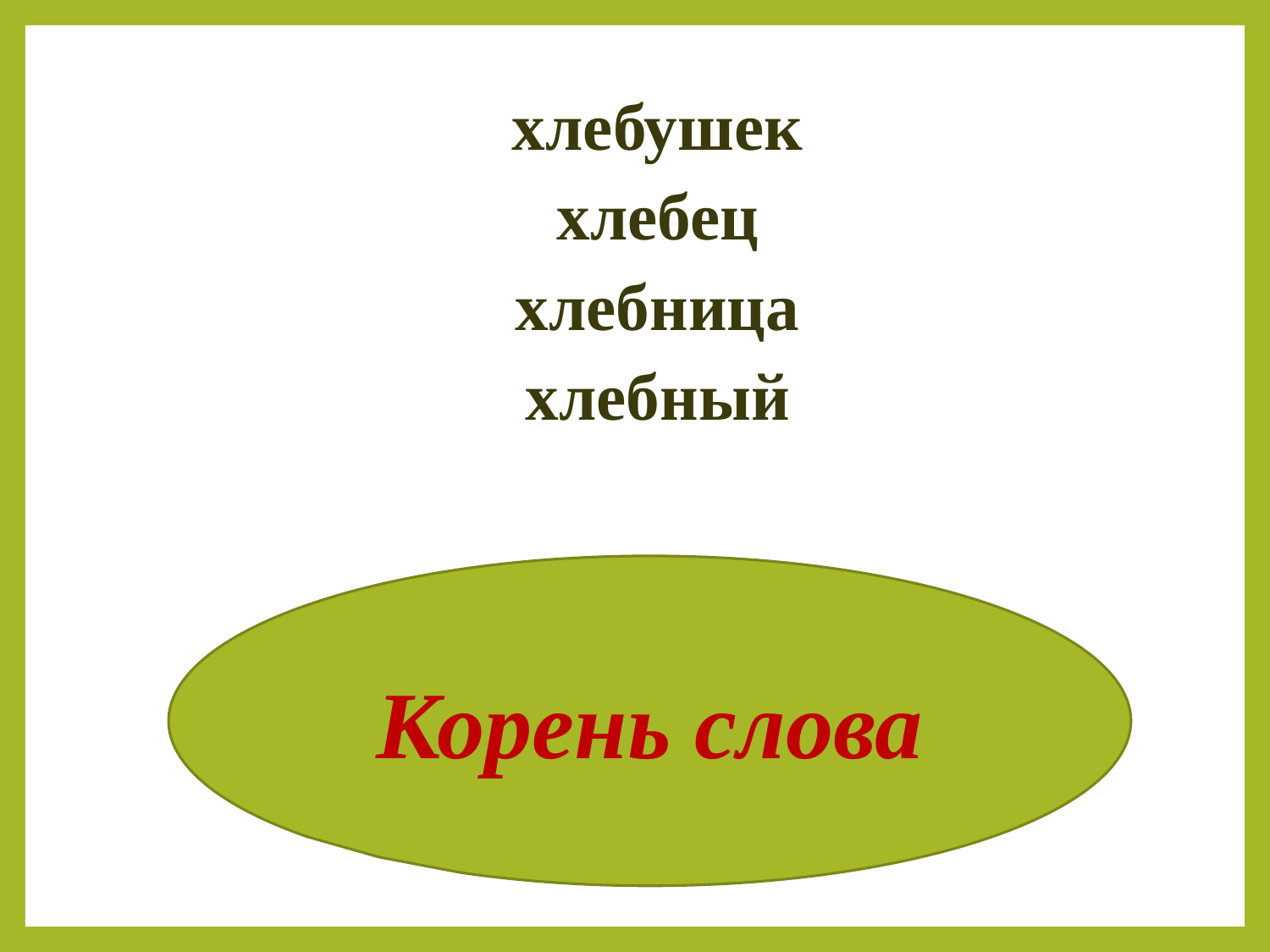

#
хлебушек
хлебец
хлебница
хлебный

Корень слова